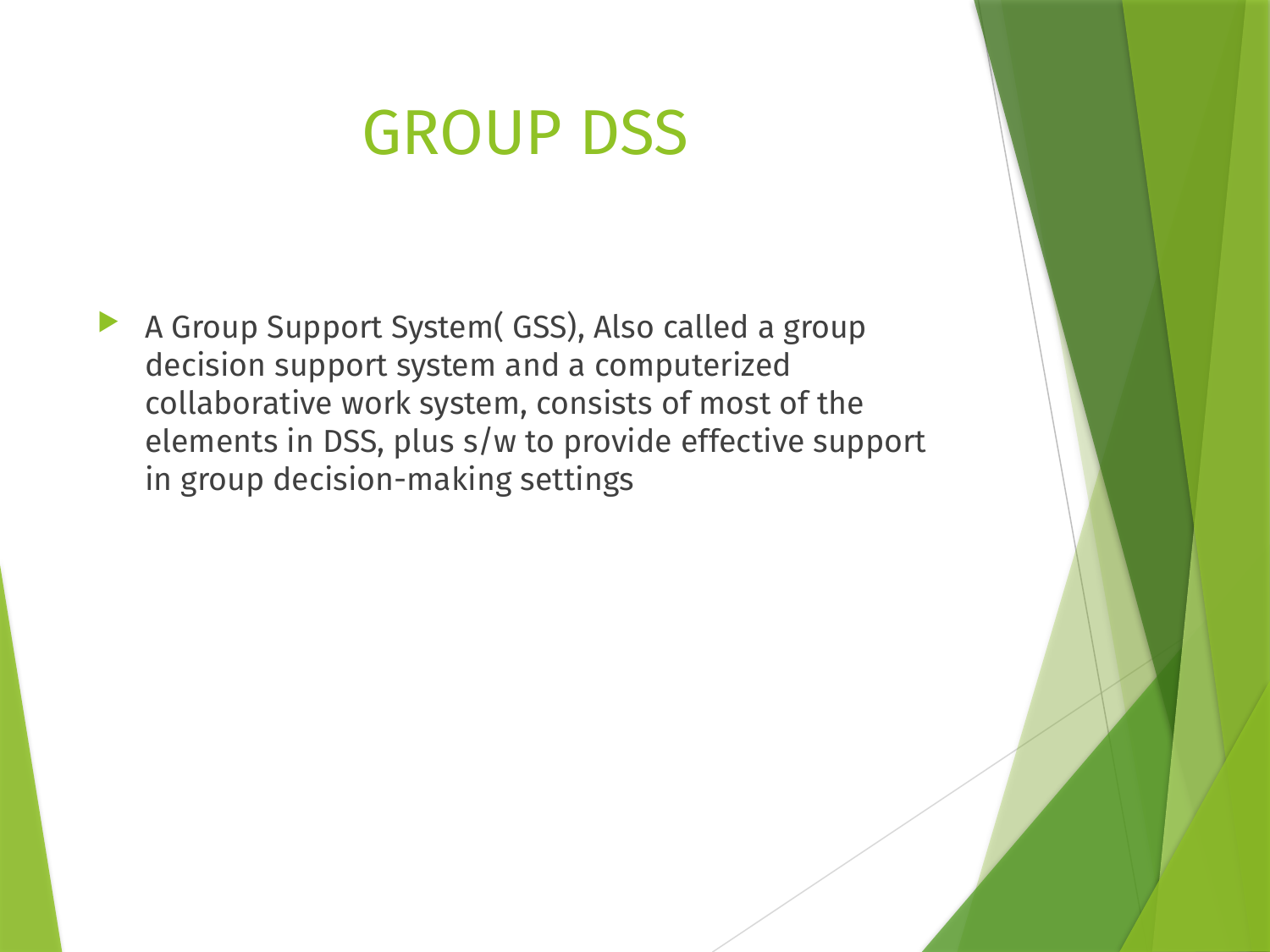

# GROUP DSS
A Group Support System( GSS), Also called a group decision support system and a computerized collaborative work system, consists of most of the elements in DSS, plus s/w to provide effective support in group decision-making settings